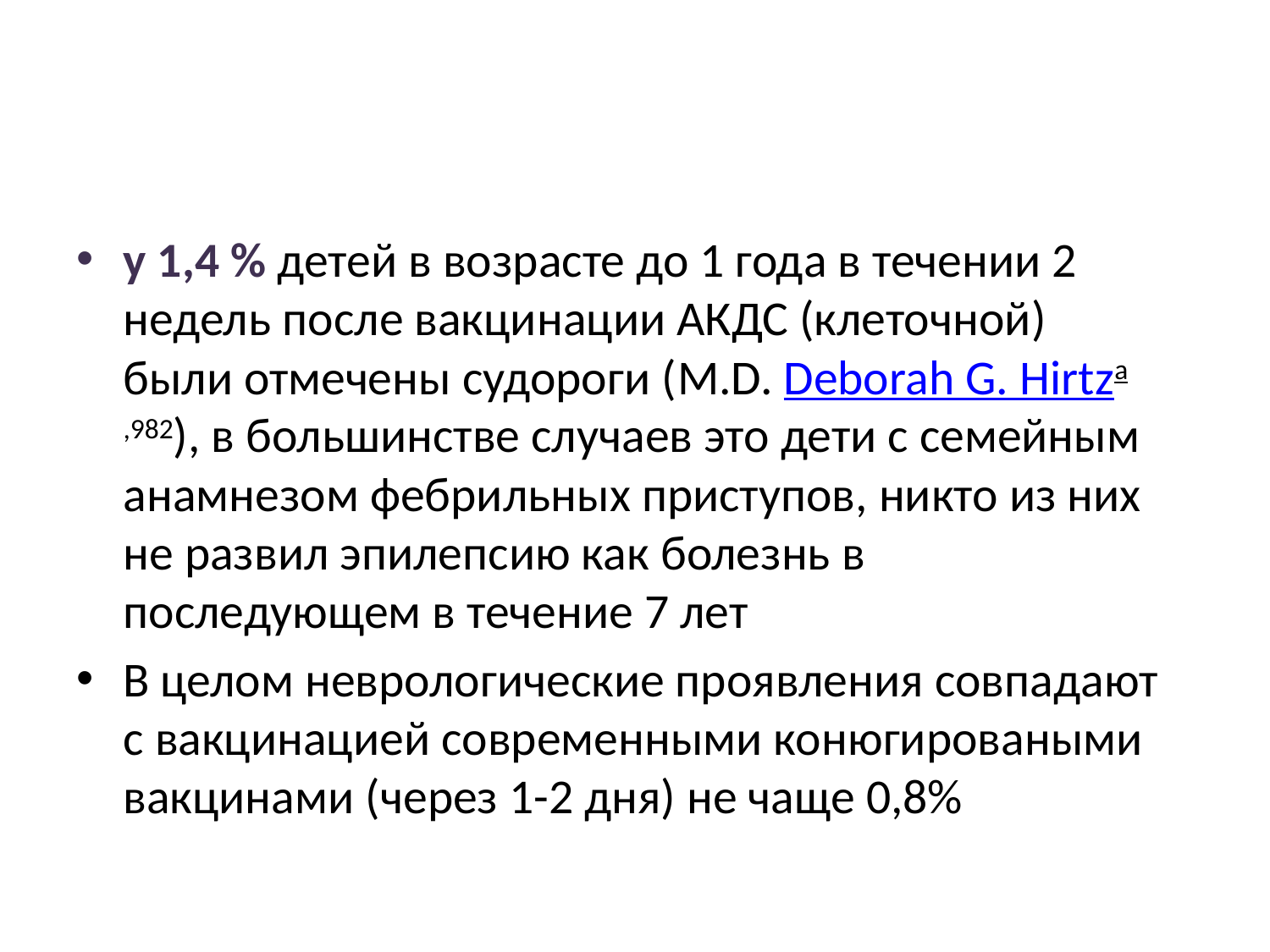

#
у 1,4 % детей в возрасте до 1 года в течении 2 недель после вакцинации АКДС (клеточной) были отмечены судороги (M.D. Deborah G. Hirtza,982), в большинстве случаев это дети с семейным анамнезом фебрильных приступов, никто из них не развил эпилепсию как болезнь в последующем в течение 7 лет
В целом неврологические проявления совпадают с вакцинацией современными конюгироваными вакцинами (через 1-2 дня) не чаще 0,8%